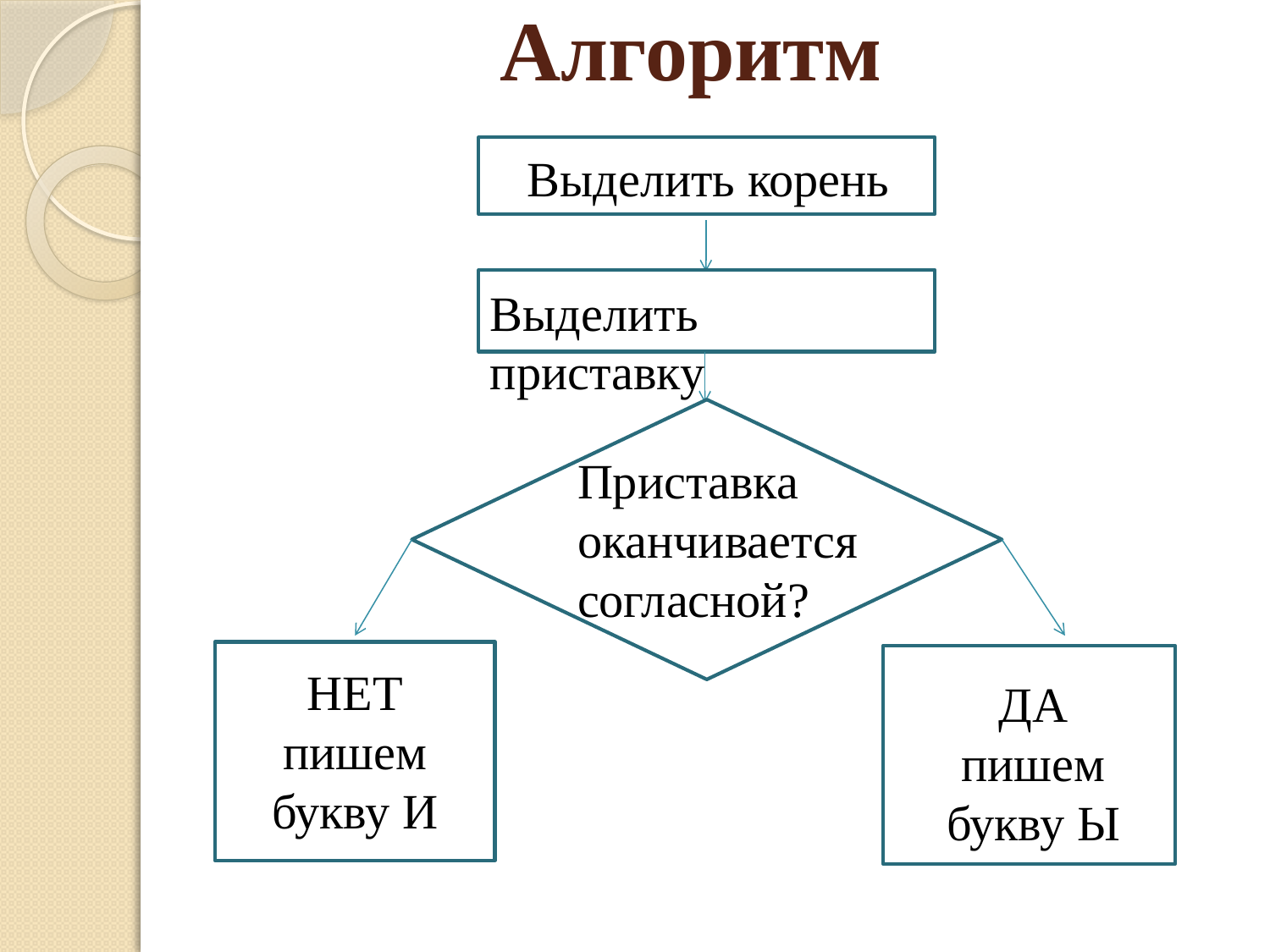

# Алгоритм

Выделить корень

Выделить приставку

Приставка оканчивается согласной?

НЕТ
пишем букву И
ДА
пишем букву Ы